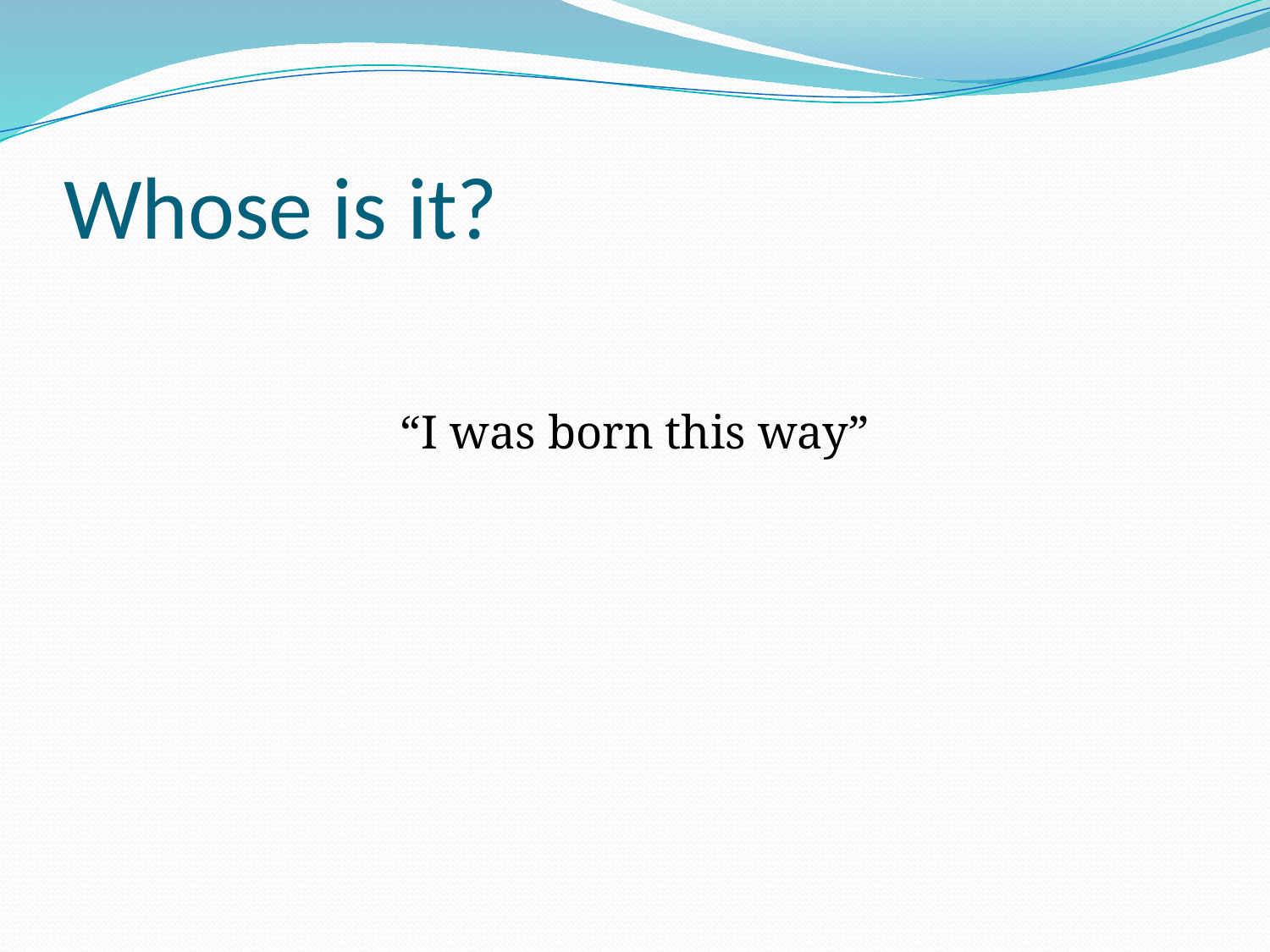

# Whose is it?

“I was born this way”